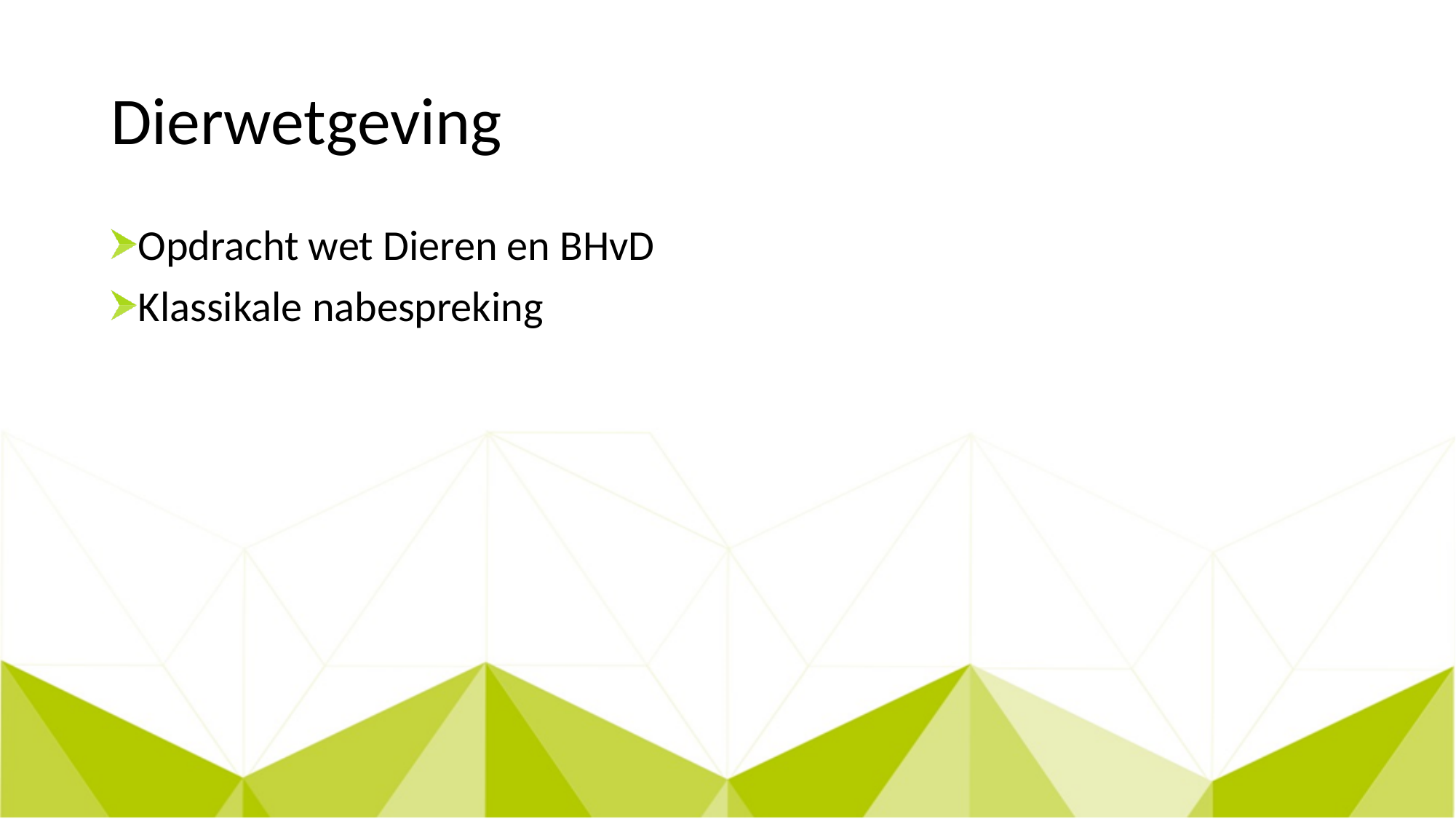

# Dierwetgeving
Opdracht wet Dieren en BHvD
Klassikale nabespreking